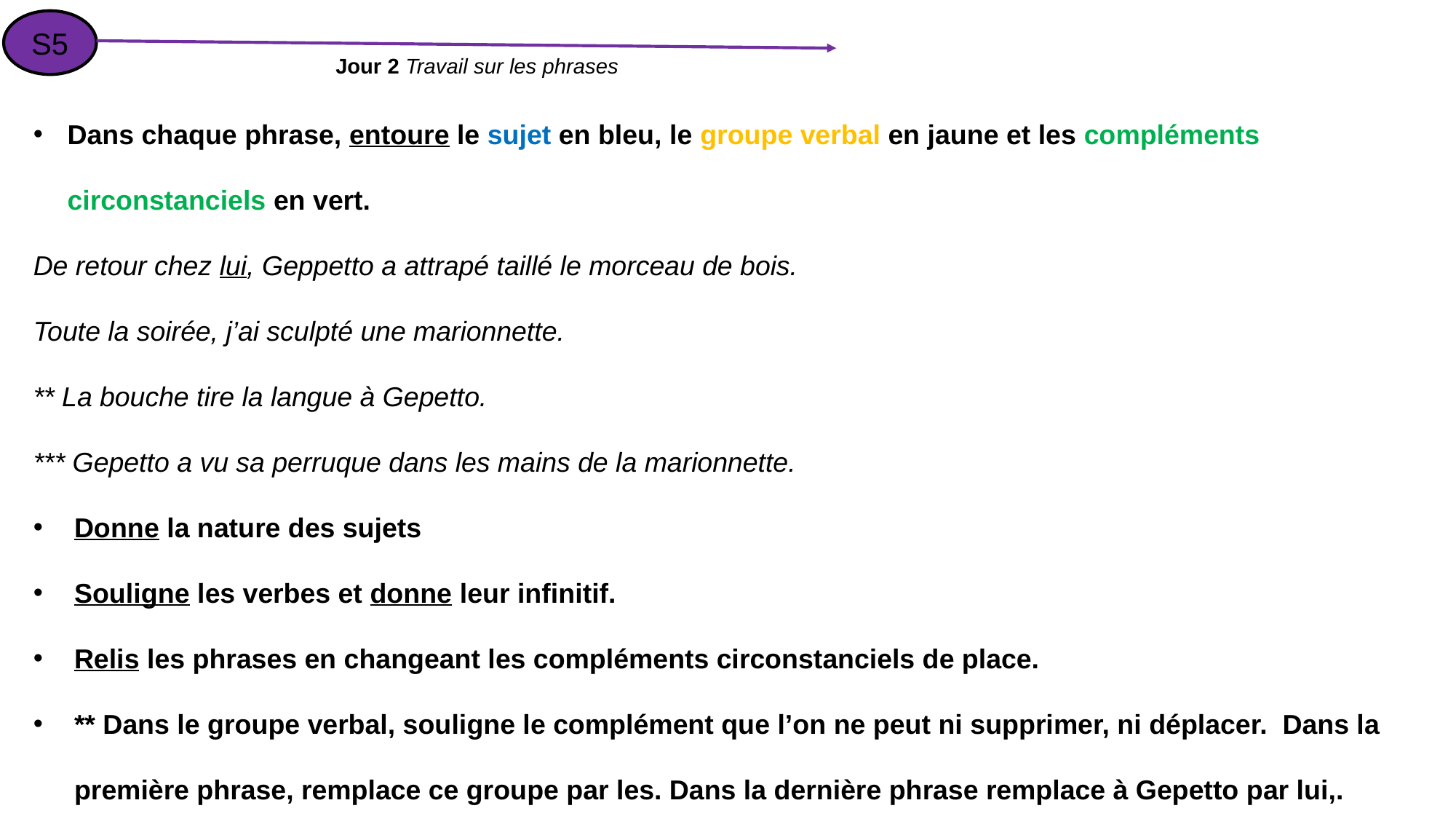

S5
Jour 2 Travail sur les phrases
Dans chaque phrase, entoure le sujet en bleu, le groupe verbal en jaune et les compléments circonstanciels en vert.
De retour chez lui, Geppetto a attrapé taillé le morceau de bois.
Toute la soirée, j’ai sculpté une marionnette.
** La bouche tire la langue à Gepetto.
*** Gepetto a vu sa perruque dans les mains de la marionnette.
Donne la nature des sujets
Souligne les verbes et donne leur infinitif.
Relis les phrases en changeant les compléments circonstanciels de place.
** Dans le groupe verbal, souligne le complément que l’on ne peut ni supprimer, ni déplacer.  Dans la première phrase, remplace ce groupe par les. Dans la dernière phrase remplace à Gepetto par lui,.